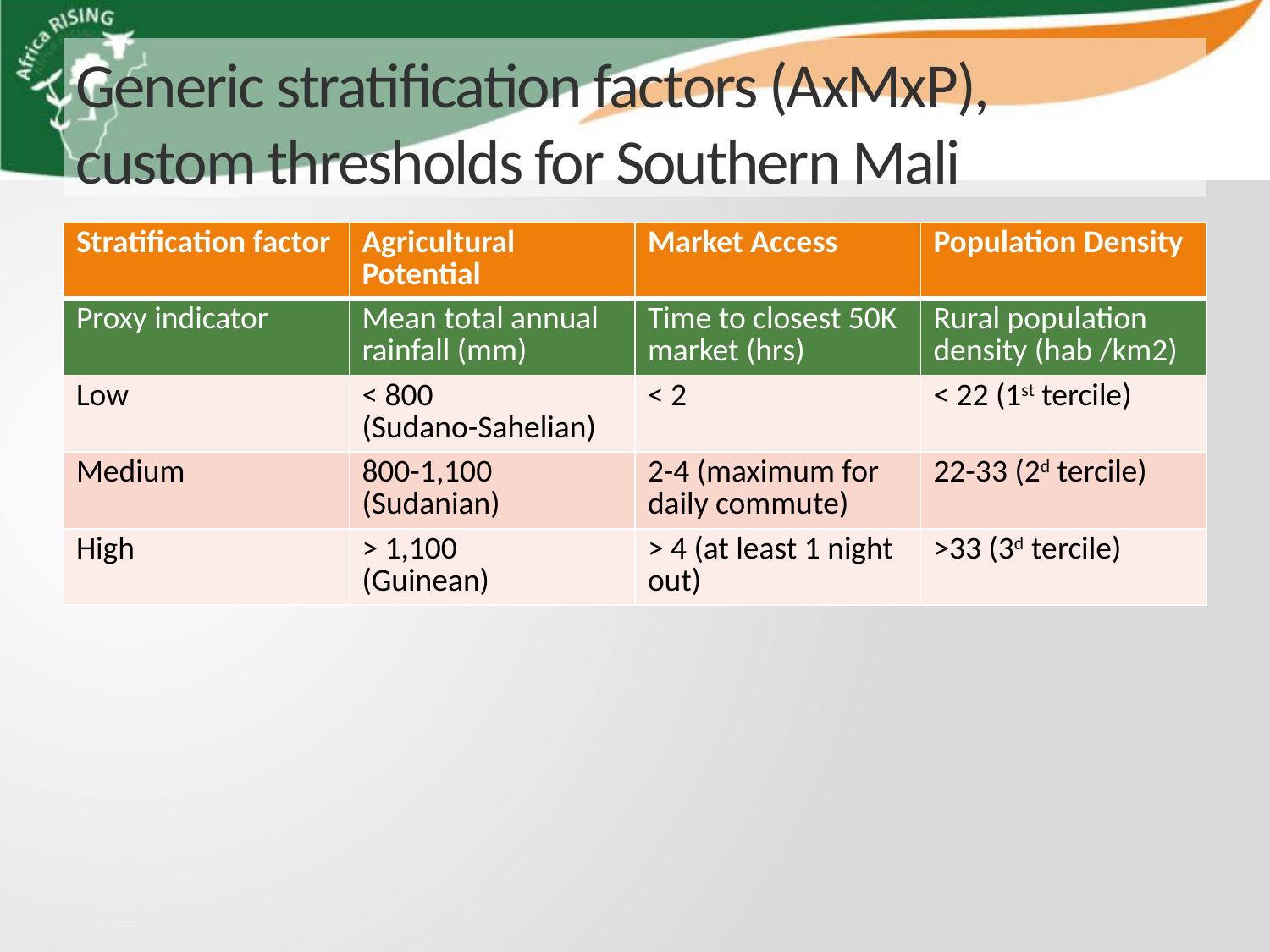

# Generic stratification factors (AxMxP), custom thresholds for Southern Mali
| Stratification factor | Agricultural Potential | Market Access | Population Density |
| --- | --- | --- | --- |
| Proxy indicator | Mean total annual rainfall (mm) | Time to closest 50K market (hrs) | Rural population density (hab /km2) |
| Low | < 800 (Sudano-Sahelian) | < 2 | < 22 (1st tercile) |
| Medium | 800-1,100 (Sudanian) | 2-4 (maximum for daily commute) | 22-33 (2d tercile) |
| High | > 1,100 (Guinean) | > 4 (at least 1 night out) | >33 (3d tercile) |